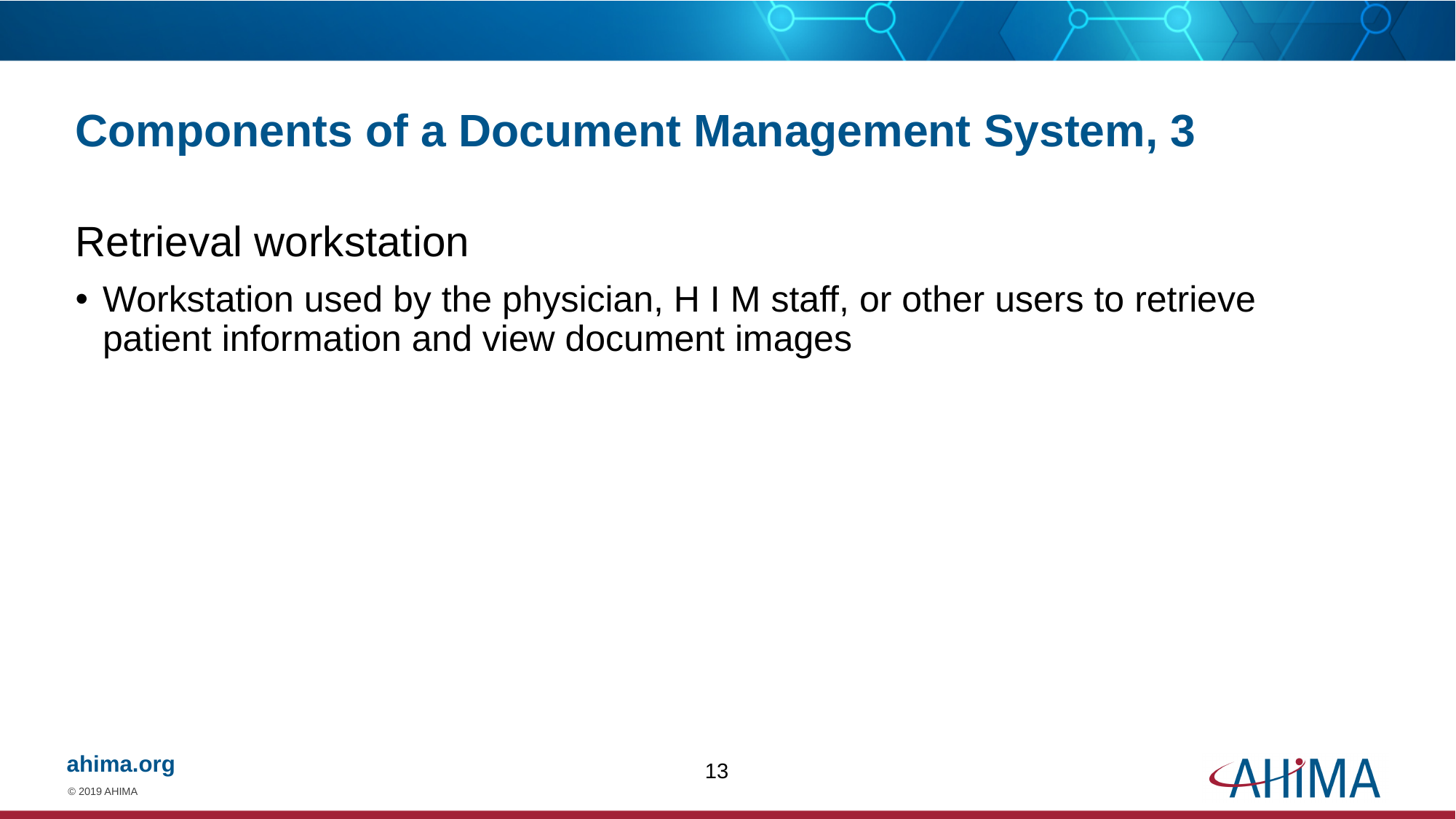

# Components of a Document Management System, 3
Retrieval workstation
Workstation used by the physician, H I M staff, or other users to retrieve patient information and view document images